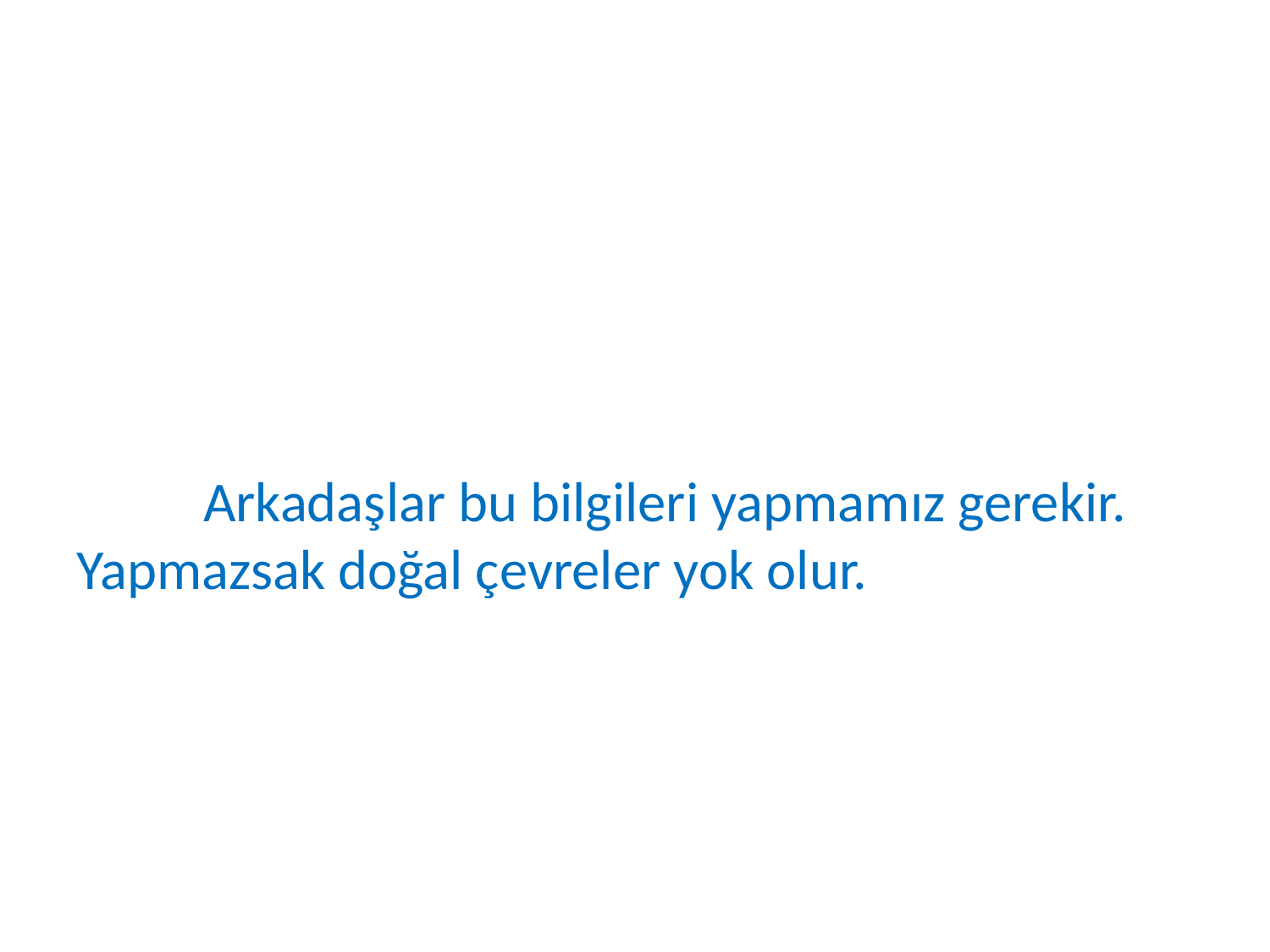

#

	Arkadaşlar bu bilgileri yapmamız gerekir. Yapmazsak doğal çevreler yok olur.